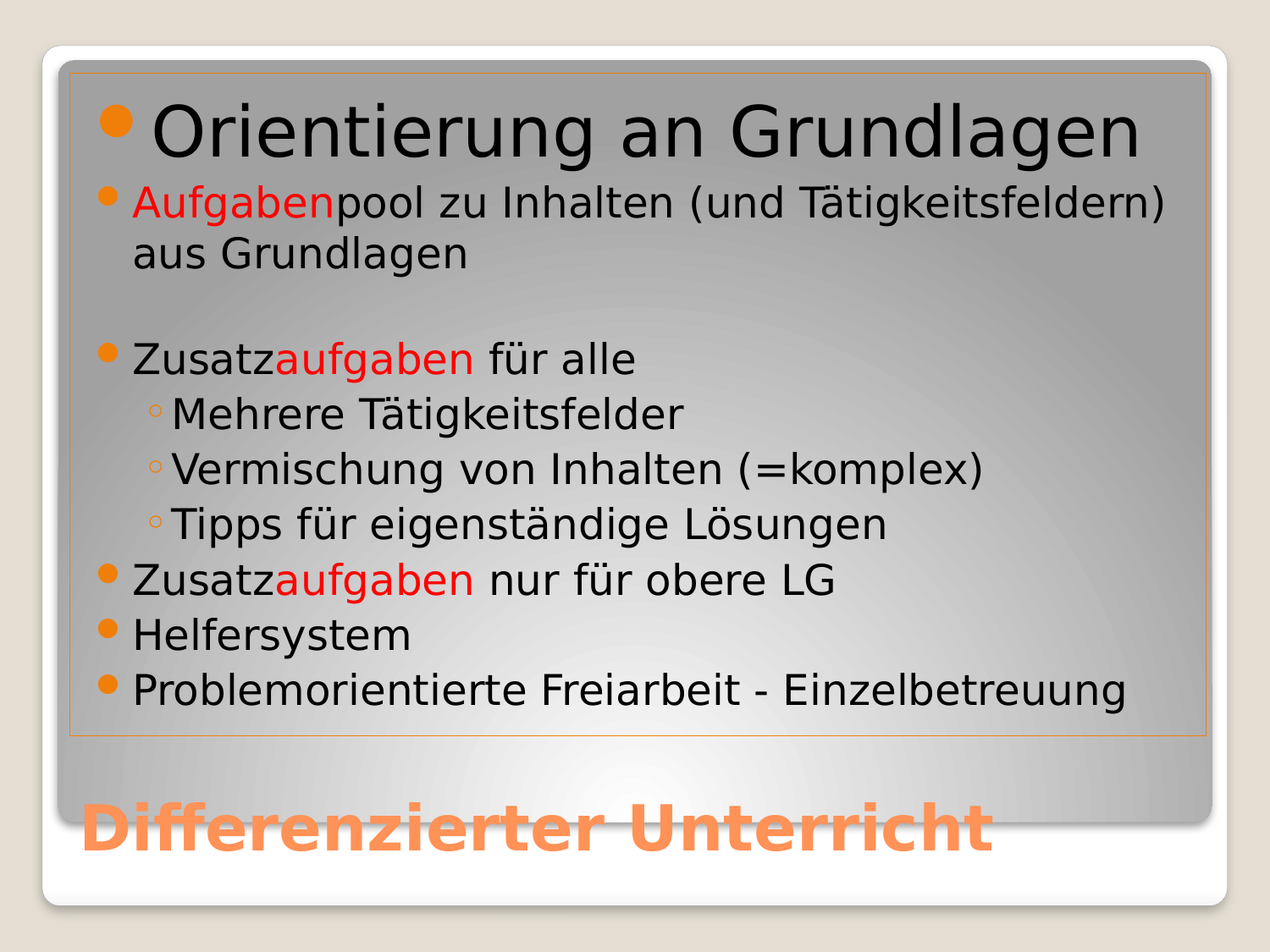

Orientierung an Grundlagen
Aufgabenpool zu Inhalten (und Tätigkeitsfeldern) aus Grundlagen
Zusatzaufgaben für alle
Mehrere Tätigkeitsfelder
Vermischung von Inhalten (=komplex)
Tipps für eigenständige Lösungen
Zusatzaufgaben nur für obere LG
Helfersystem
Problemorientierte Freiarbeit - Einzelbetreuung
# Differenzierter Unterricht